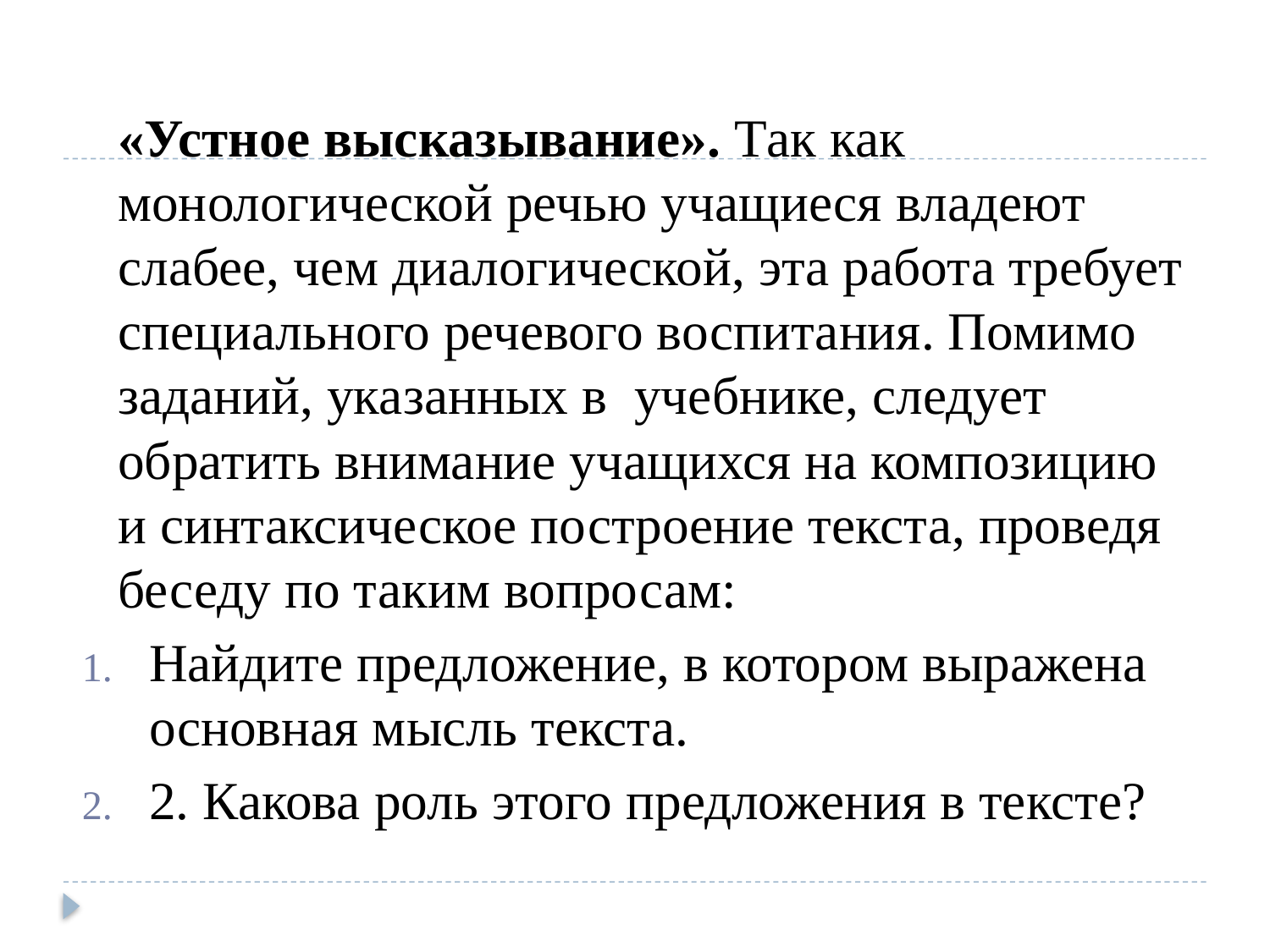

«Устное высказывание». Так как монологической речью учащиеся владеют слабее, чем диалогической, эта работа требует специального речевого воспитания. Помимо заданий, указанных в  учебнике, следует обратить внимание учащихся на композицию и синтаксическое построение текста, проведя беседу по таким вопросам:
Найдите предложение, в котором выражена основная мысль текста.
2. Какова роль этого предложения в тексте?